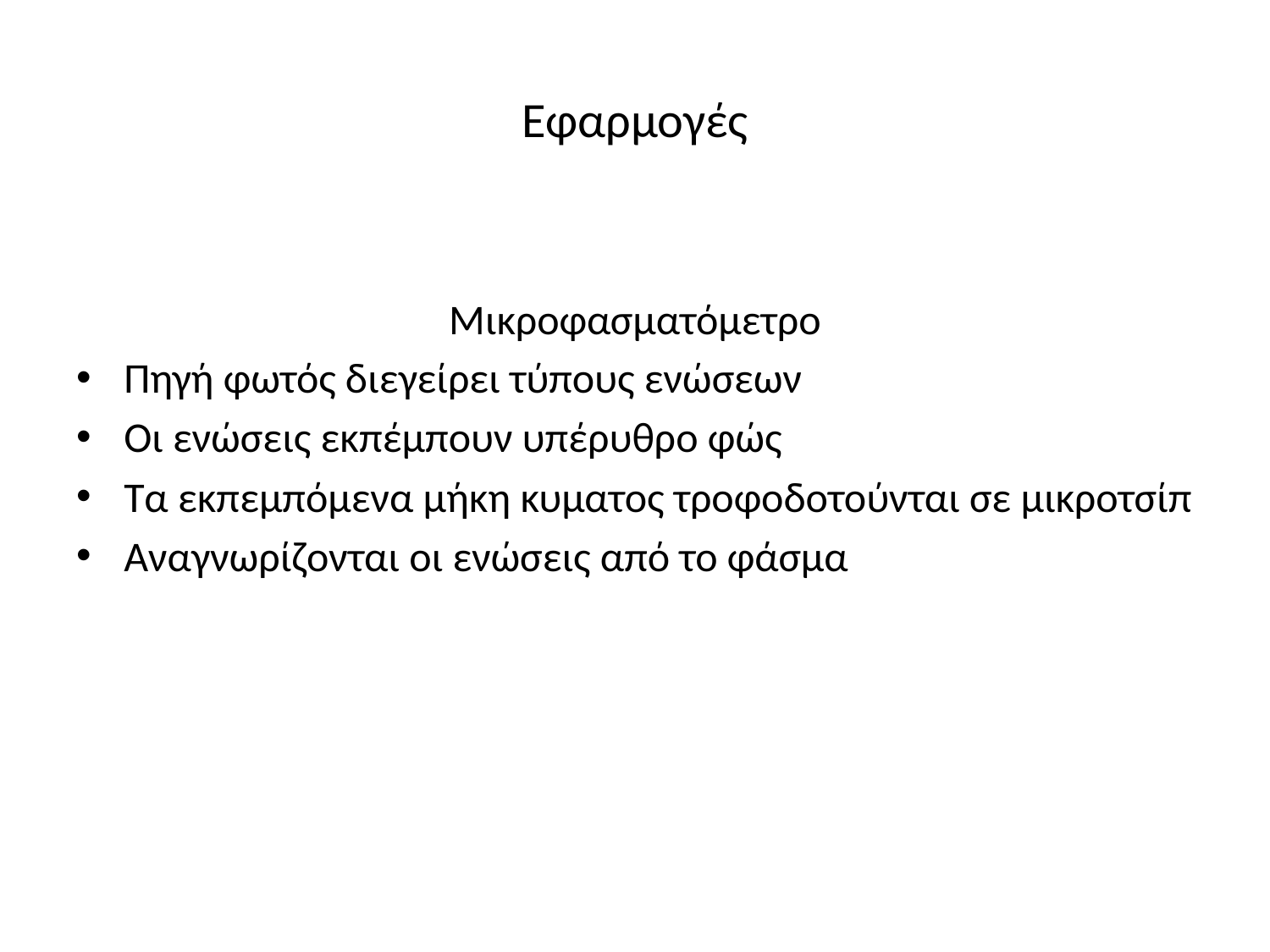

# Εφαρμογές
Mικροφασματόμετρο
Πηγή φωτός διεγείρει τύπους ενώσεων
Οι ενώσεις εκπέμπουν υπέρυθρο φώς
Τα εκπεμπόμενα μήκη κυματος τροφοδοτούνται σε μικροτσίπ
Αναγνωρίζονται οι ενώσεις από το φάσμα